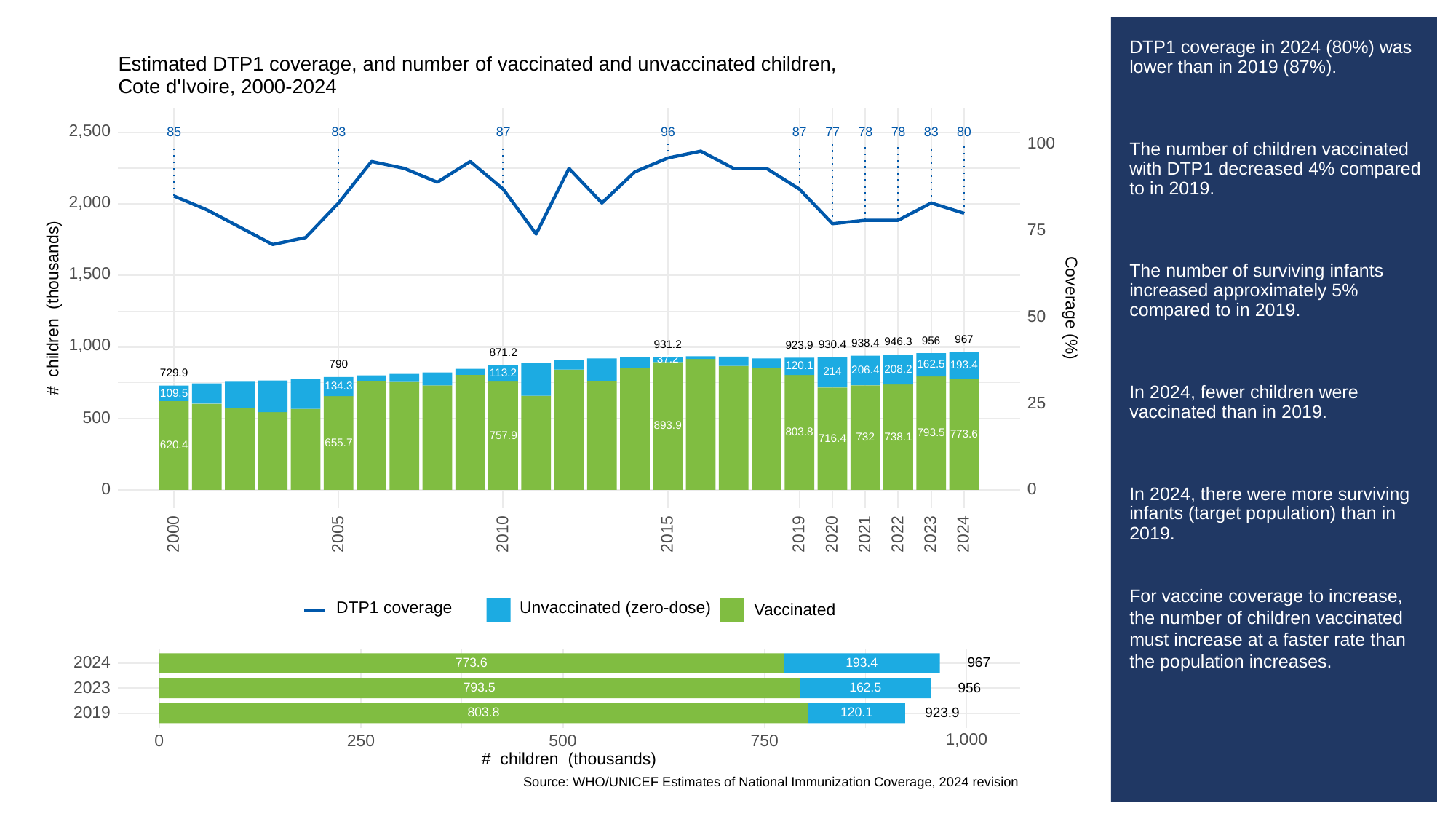

# DTP1 coverage in 2024 (80%) was lower than in 2019 (87%).

The number of children vaccinated with DTP1 decreased 4% compared to in 2019.

The number of surviving infants increased approximately 5% compared to in 2019.

In 2024, fewer children were vaccinated than in 2019.

In 2024, there were more surviving infants (target population) than in 2019.

For vaccine coverage to increase, the number of children vaccinated must increase at a faster rate than the population increases.

Estimated DTP1 coverage, and number of vaccinated and unvaccinated children,
Cote d'Ivoire, 2000-2024

2,500
83
83
85
87
96
87
78
78
80
77

100

2,000

75

1,500

#  children  (thousands)
Coverage (%)
50

967
956
946.3
1,000
938.4
931.2
930.4
923.9

871.2

37.2

162.5
790
193.4

120.1

208.2

206.4

214

113.2
729.9

134.3

109.5

25

500

893.9
803.8
793.5
773.6
757.9
738.1
732
716.4
655.7
620.4

0
0

2023
2000
2005
2010
2015
2019
2020
2021
2022
2024

Unvaccinated (zero-dose)
DTP1 coverage
Vaccinated

2024
967
773.6
193.4

2023
956
793.5
162.5

2019
923.9
803.8
120.1

1,000
0
250
500
750
#  children  (thousands)
Source: WHO/UNICEF Estimates of National Immunization Coverage, 2024 revision